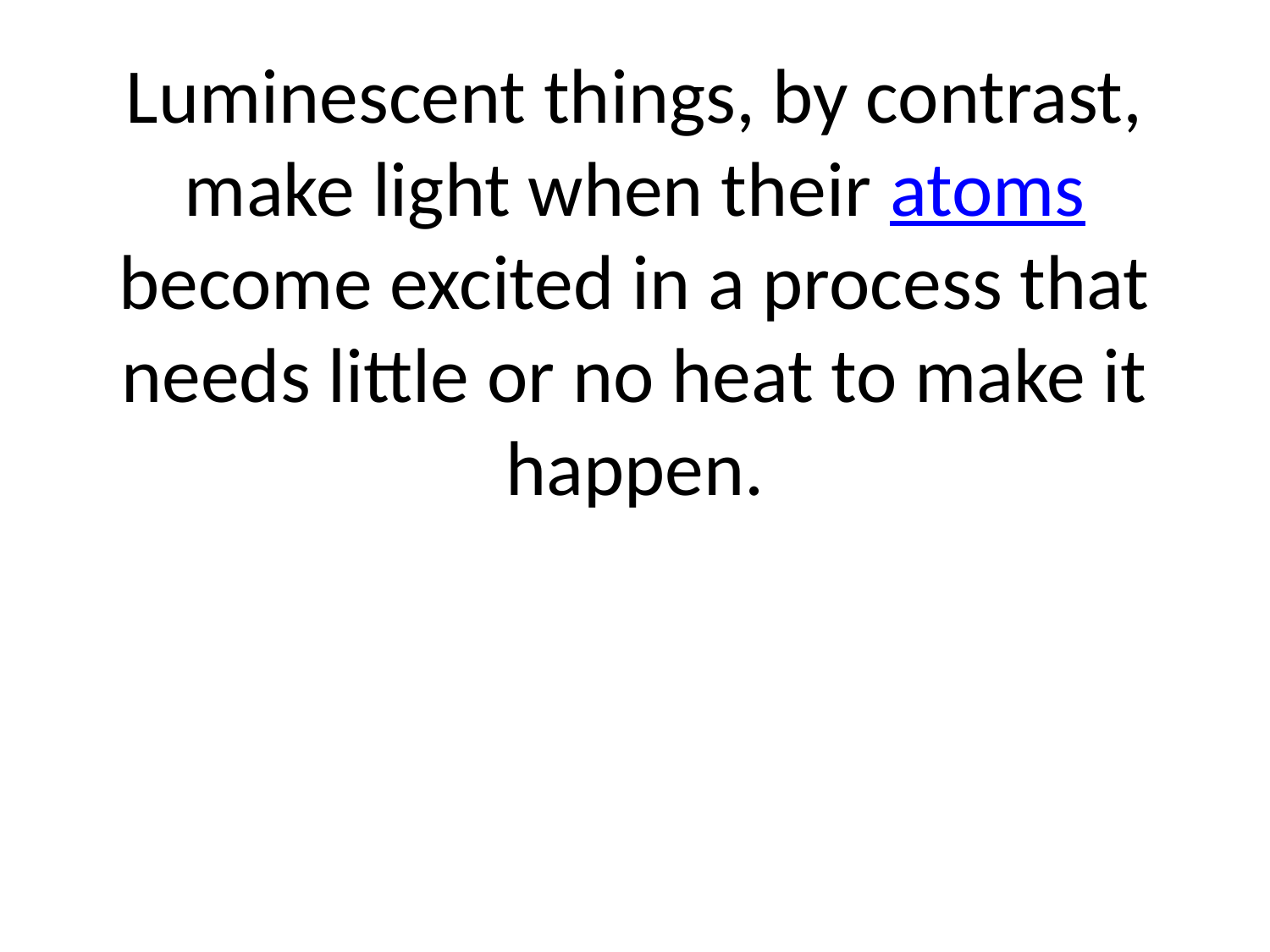

# Luminescent things, by contrast, make light when their atoms become excited in a process that needs little or no heat to make it happen.